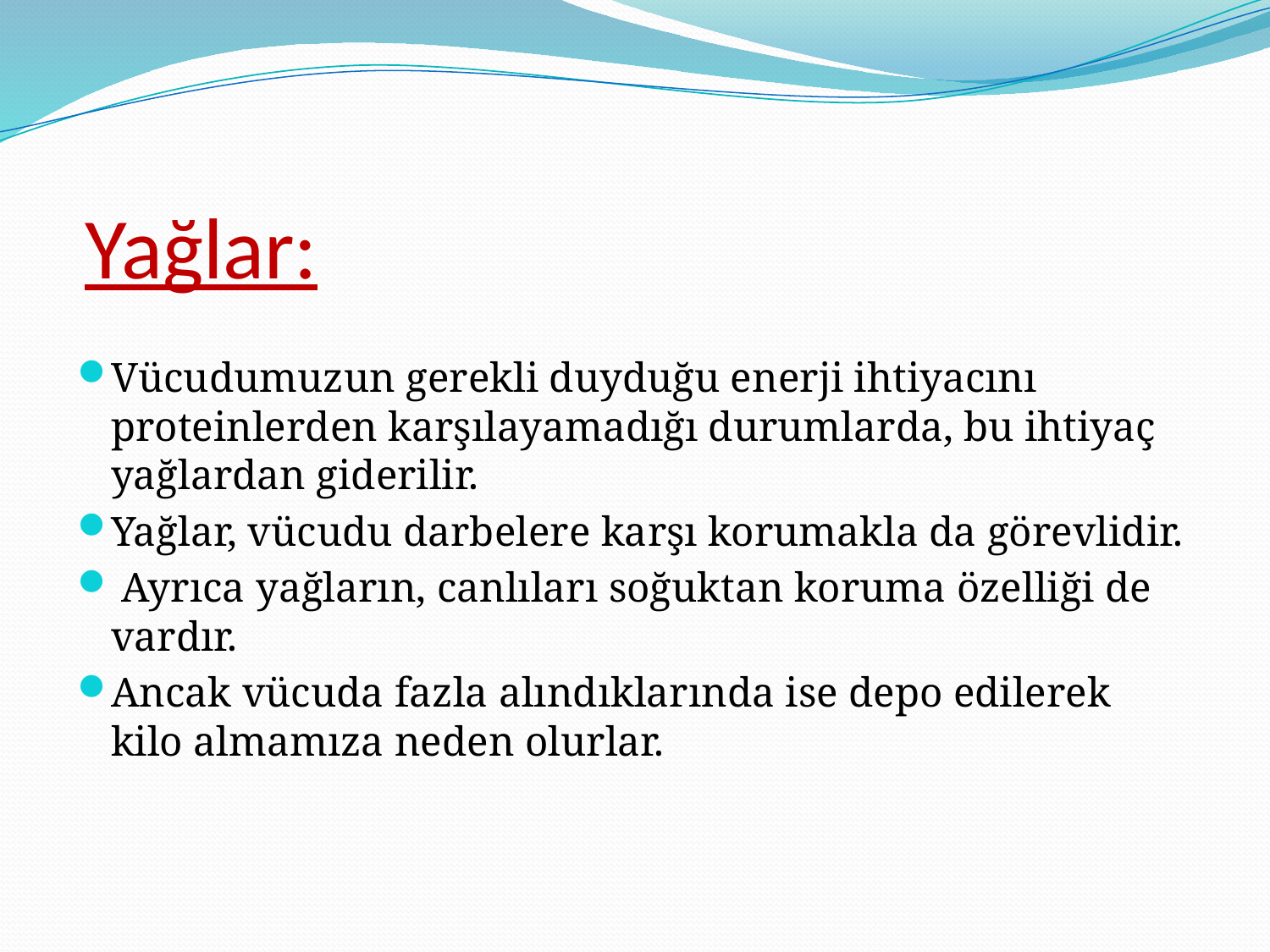

# Yağlar:
Vücudumuzun gerekli duyduğu enerji ihtiyacını proteinlerden karşılayamadığı durumlarda, bu ihtiyaç yağlardan giderilir.
Yağlar, vücudu darbelere karşı korumakla da görevlidir.
 Ayrıca yağların, canlıları soğuktan koruma özelliği de vardır.
Ancak vücuda fazla alındıklarında ise depo edilerek kilo almamıza neden olurlar.